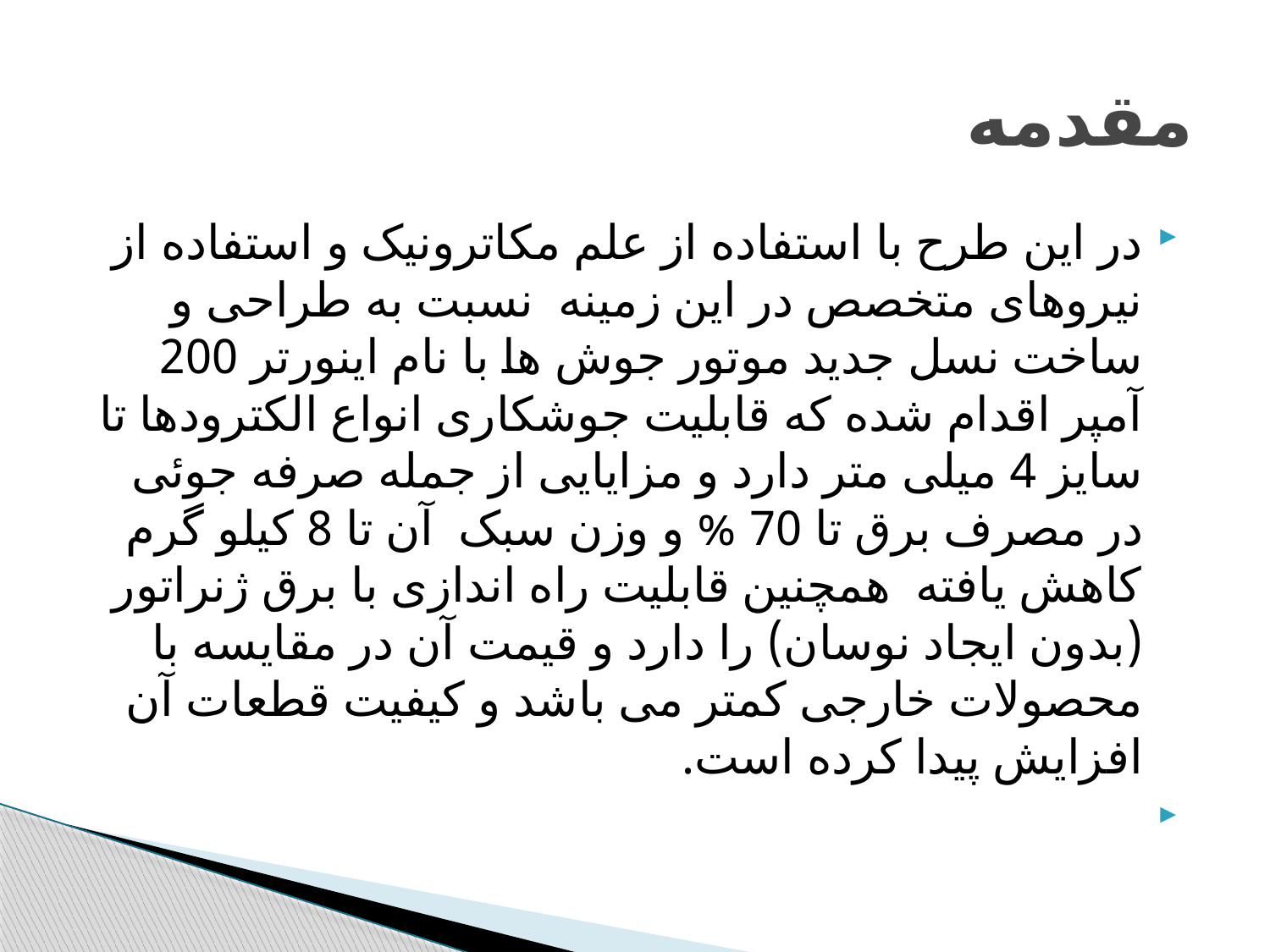

# مقدمه
در این طرح با استفاده از علم مکاترونیک و استفاده از نیروهای متخصص در این زمینه  نسبت به طراحی و ساخت نسل جدید موتور جوش ها با نام اینورتر 200 آمپر اقدام شده که قابلیت جوشکاری انواع الکترودها تا سایز 4 میلی متر دارد و مزایایی از جمله صرفه جوئی در مصرف برق تا 70 % و وزن سبک  آن تا 8 کیلو گرم  کاهش یافته  همچنین قابلیت راه اندازی با برق ژنراتور (بدون ایجاد نوسان) را دارد و قیمت آن در مقایسه با محصولات خارجی کمتر می باشد و کیفیت قطعات آن افزایش پیدا کرده است.